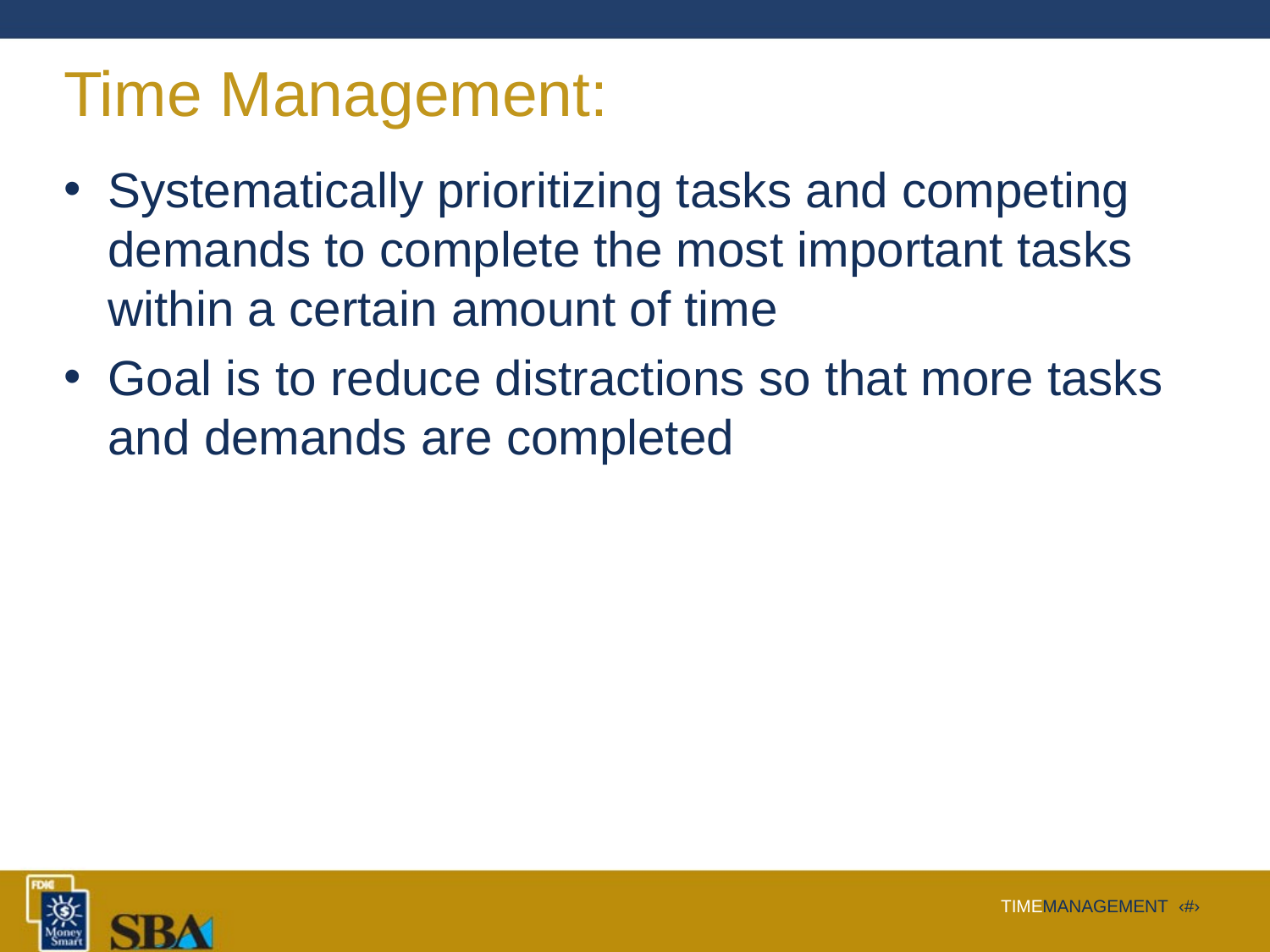

# Time Management:
Systematically prioritizing tasks and competing demands to complete the most important tasks within a certain amount of time
Goal is to reduce distractions so that more tasks and demands are completed